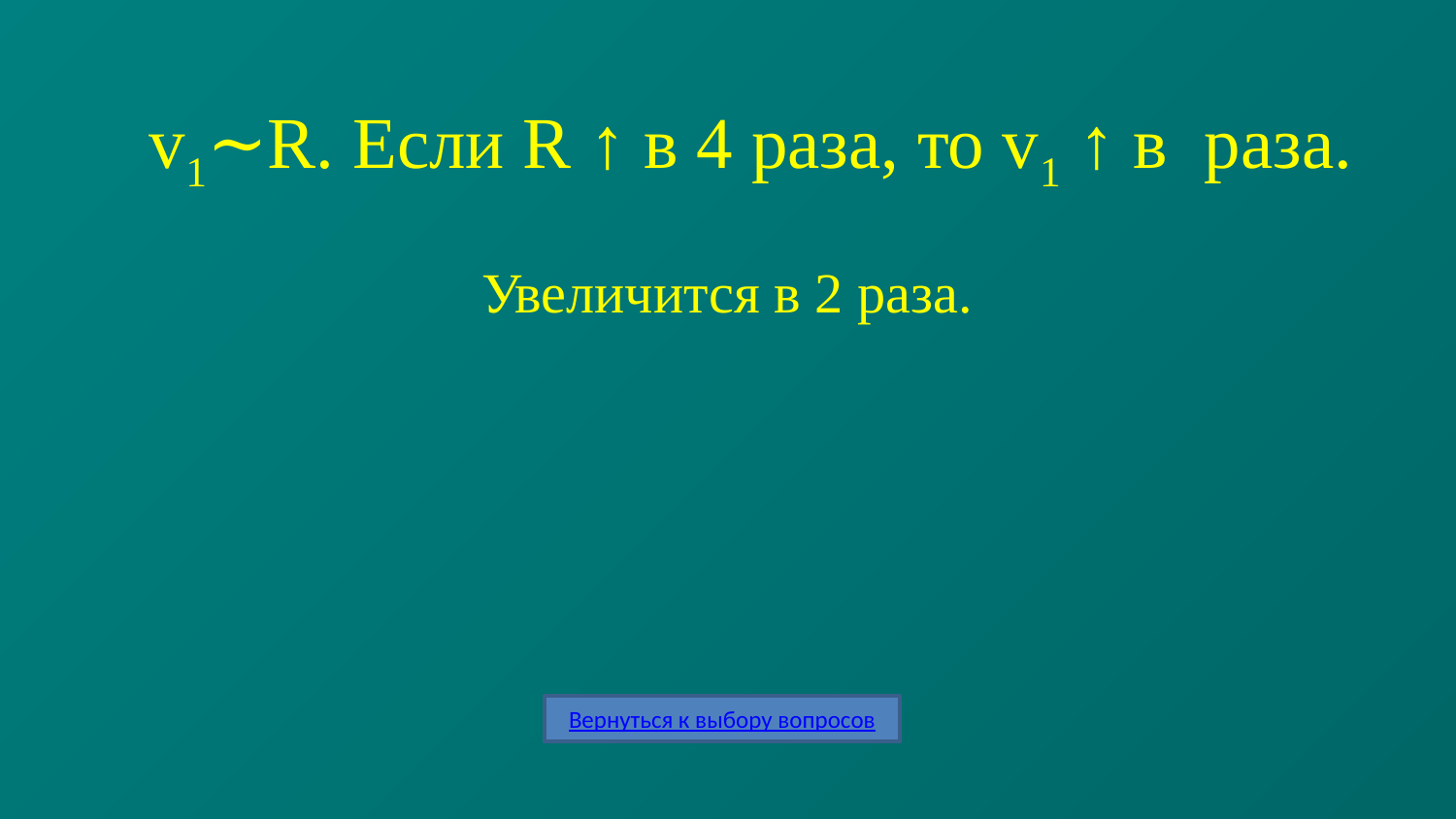

# v1​∼R​. Если R ↑ в 4 раза, то v1​ ↑ в  р​аза.
Увеличится в 2 раза.